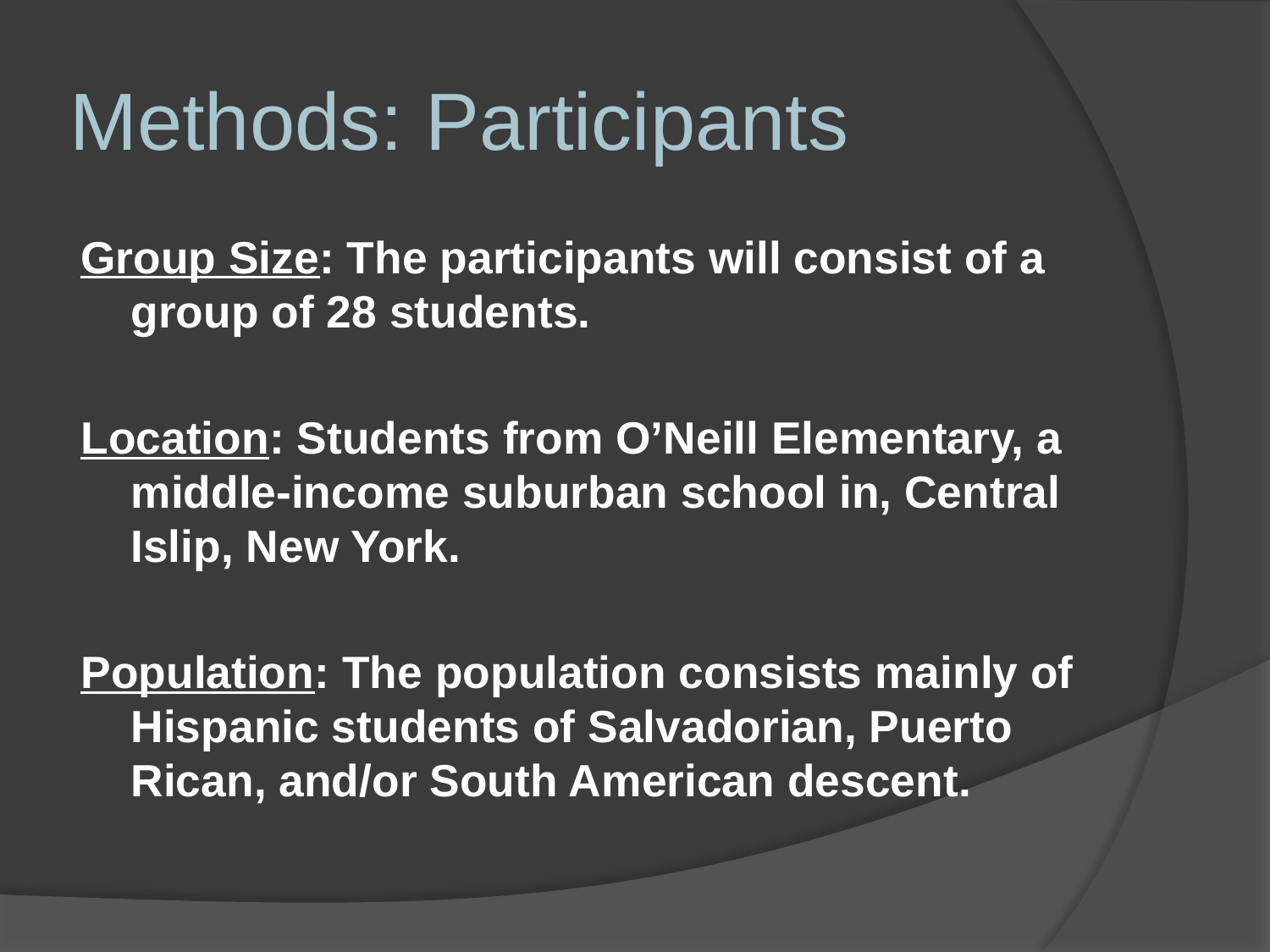

# Methods: Participants
Group Size: The participants will consist of a group of 28 students.

Location: Students from O’Neill Elementary, a middle-income suburban school in, Central Islip, New York.

Population: The population consists mainly of Hispanic students of Salvadorian, Puerto Rican, and/or South American descent.